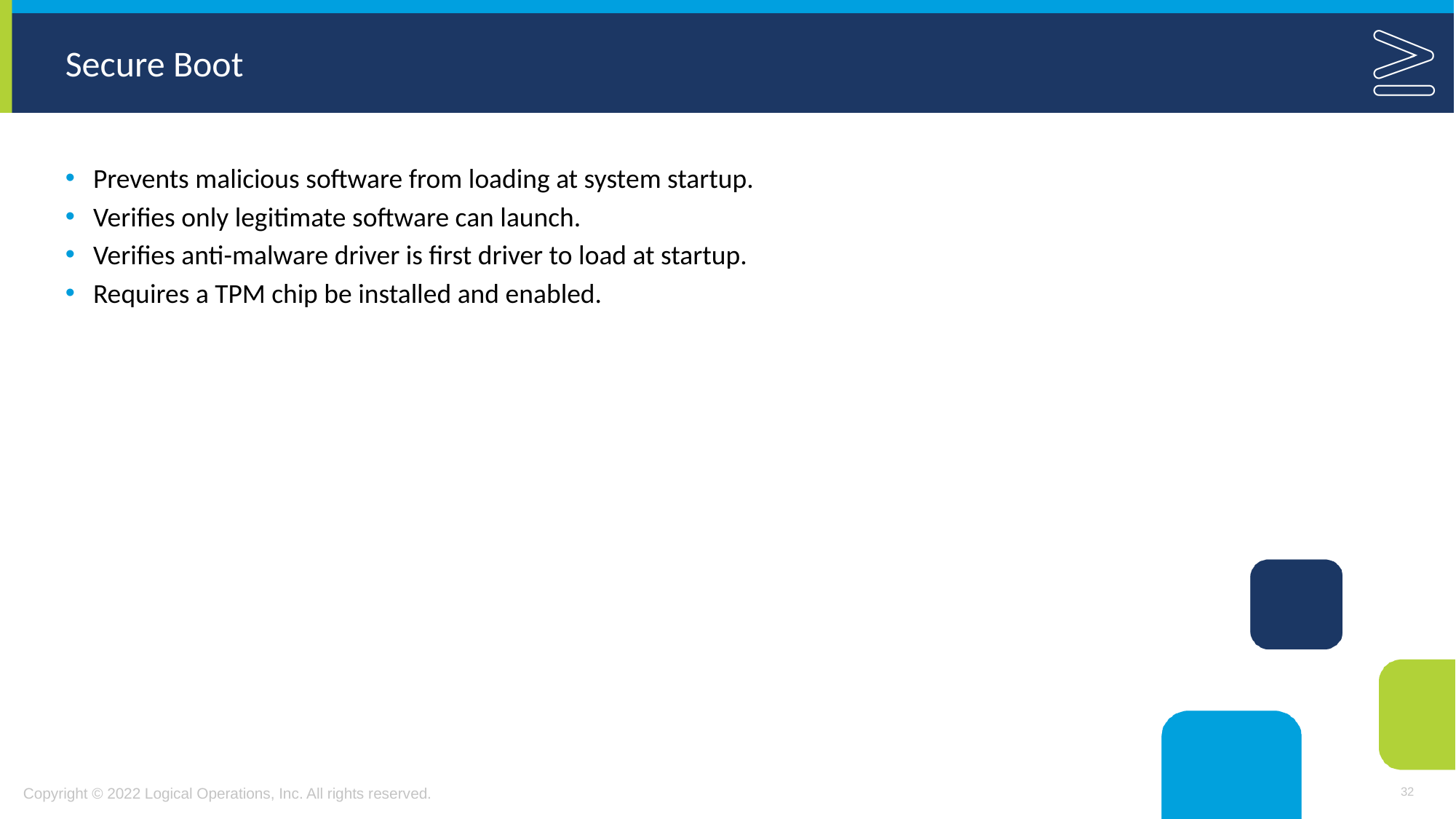

# Secure Boot
Prevents malicious software from loading at system startup.
Verifies only legitimate software can launch.
Verifies anti-malware driver is first driver to load at startup.
Requires a TPM chip be installed and enabled.
32